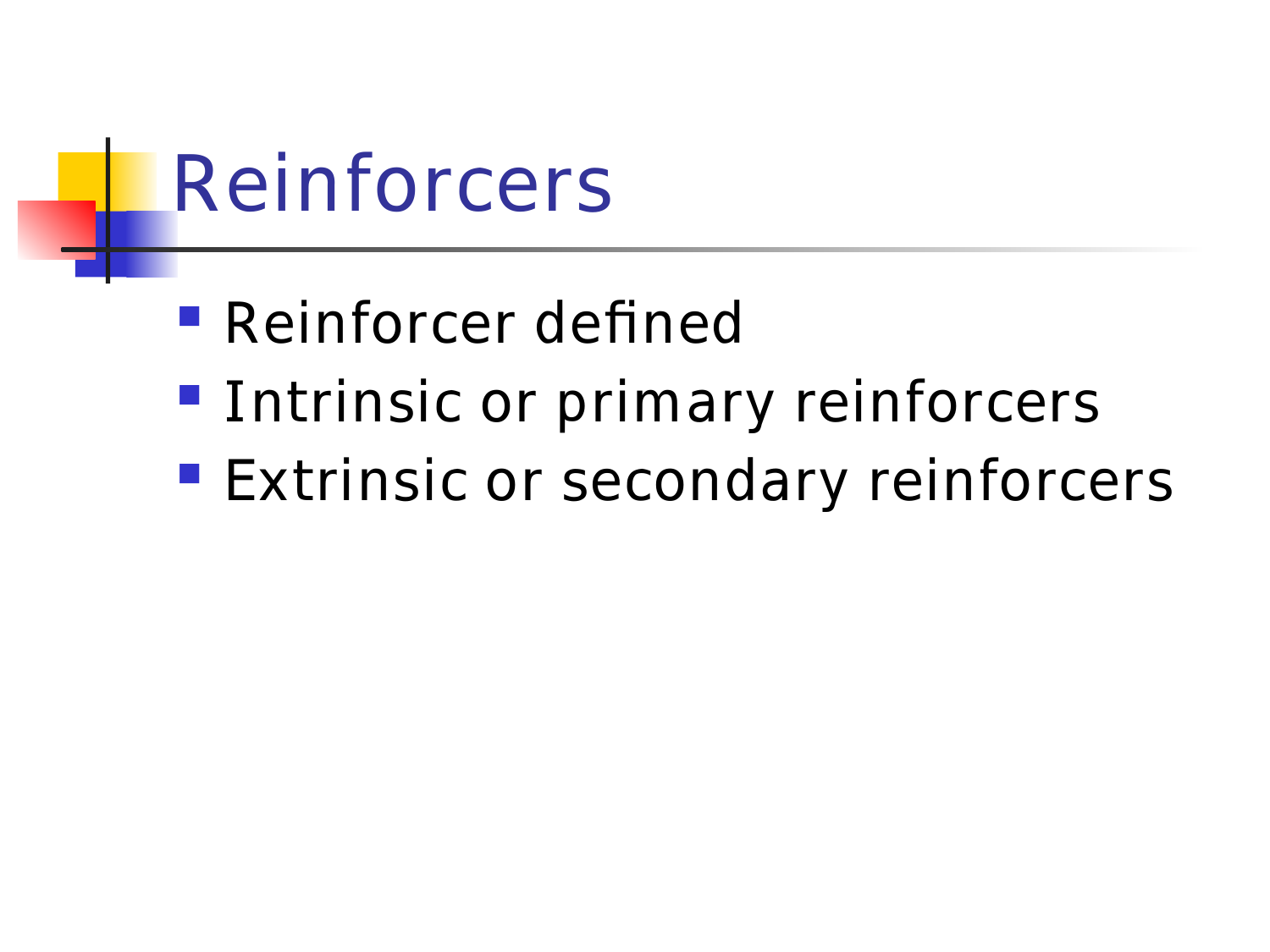

# Reinforcers
Reinforcer defined
Intrinsic or primary reinforcers
Extrinsic or secondary reinforcers